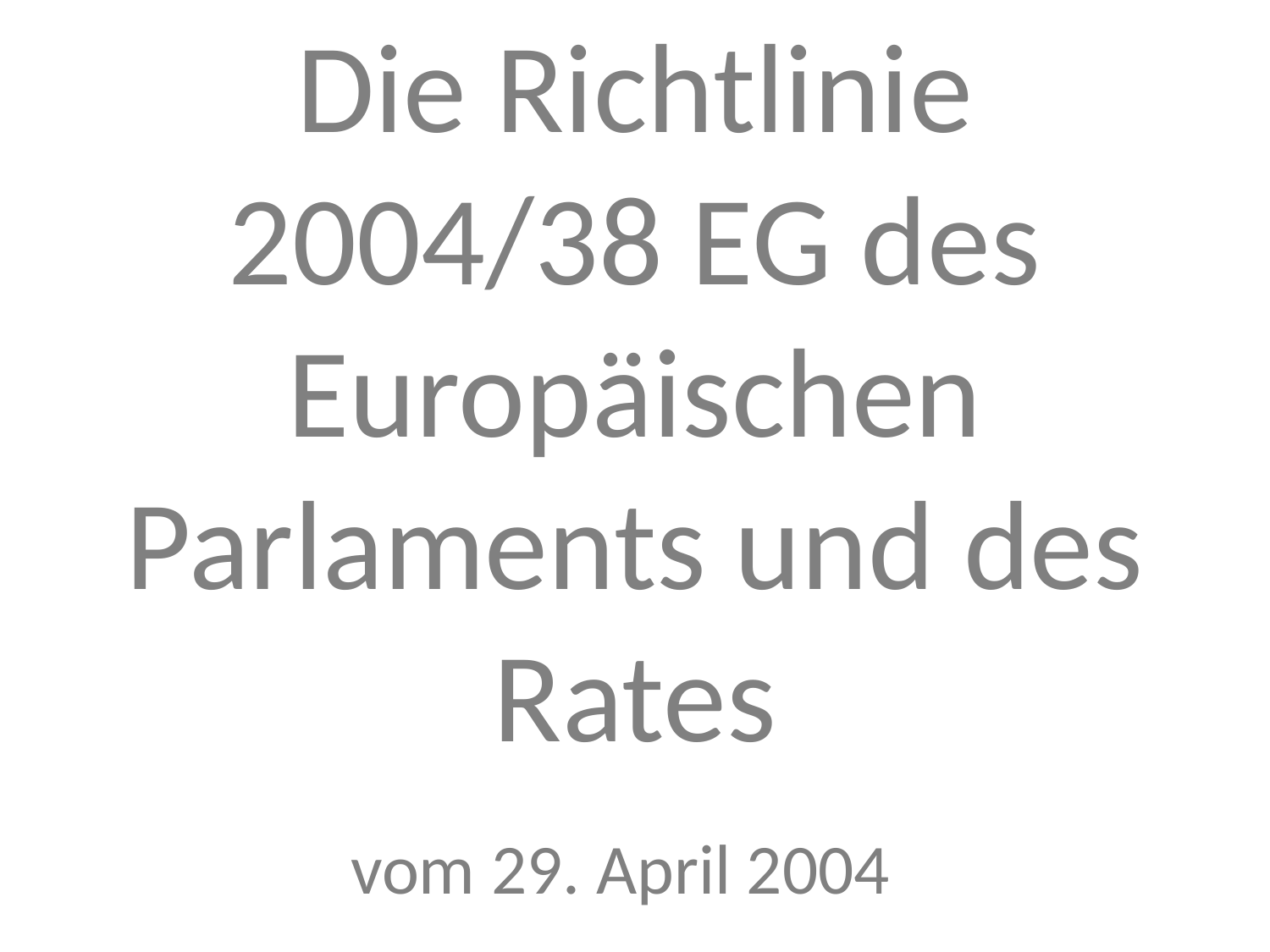

# Die Richtlinie 2004/38 EG des Europäischen Parlaments und des Rates vom 29. April 2004